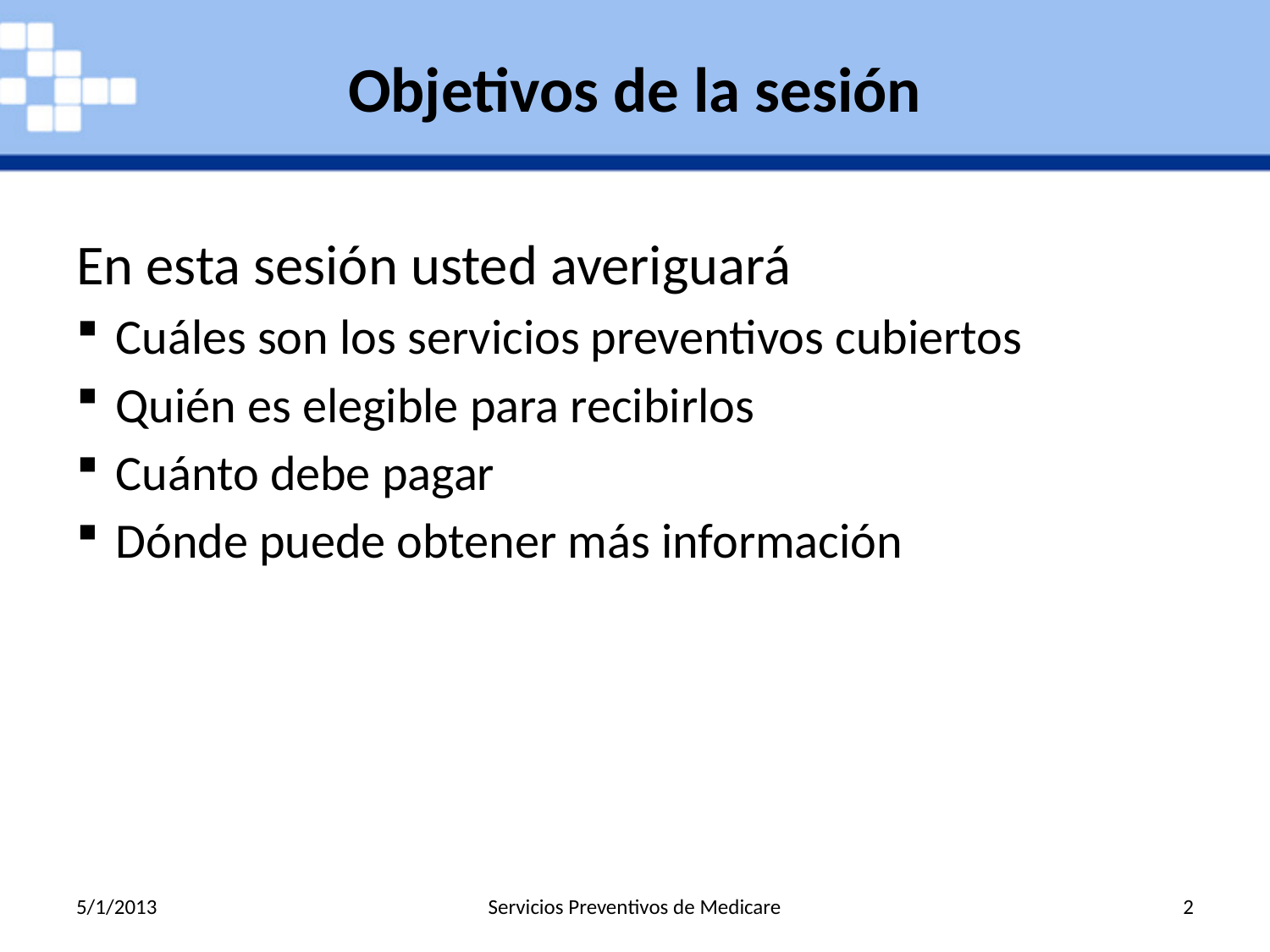

# Objetivos de la sesión
En esta sesión usted averiguará
Cuáles son los servicios preventivos cubiertos
Quién es elegible para recibirlos
Cuánto debe pagar
Dónde puede obtener más información
5/1/2013
Servicios Preventivos de Medicare
2